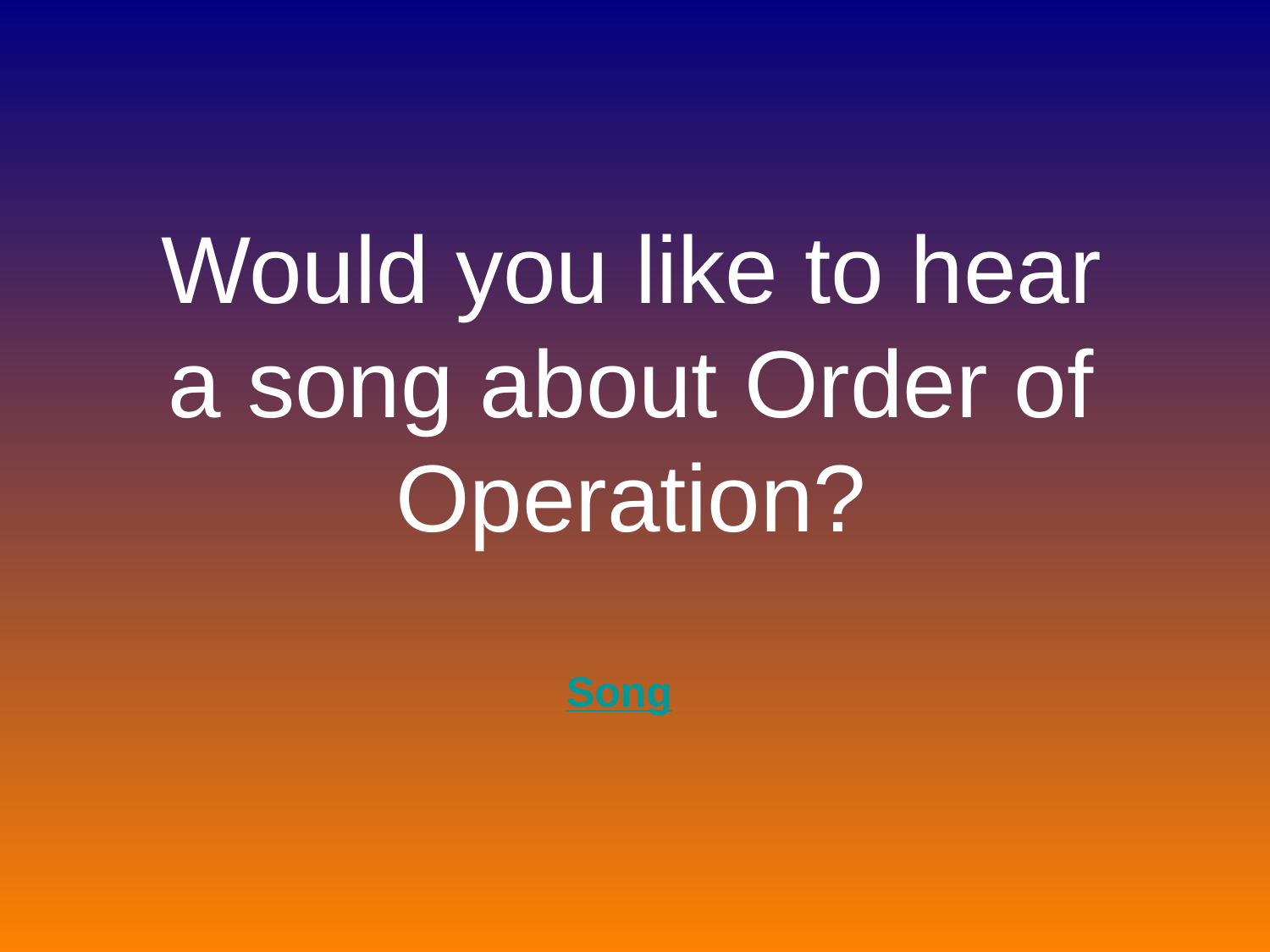

# Would you like to hear a song about Order of Operation? Song